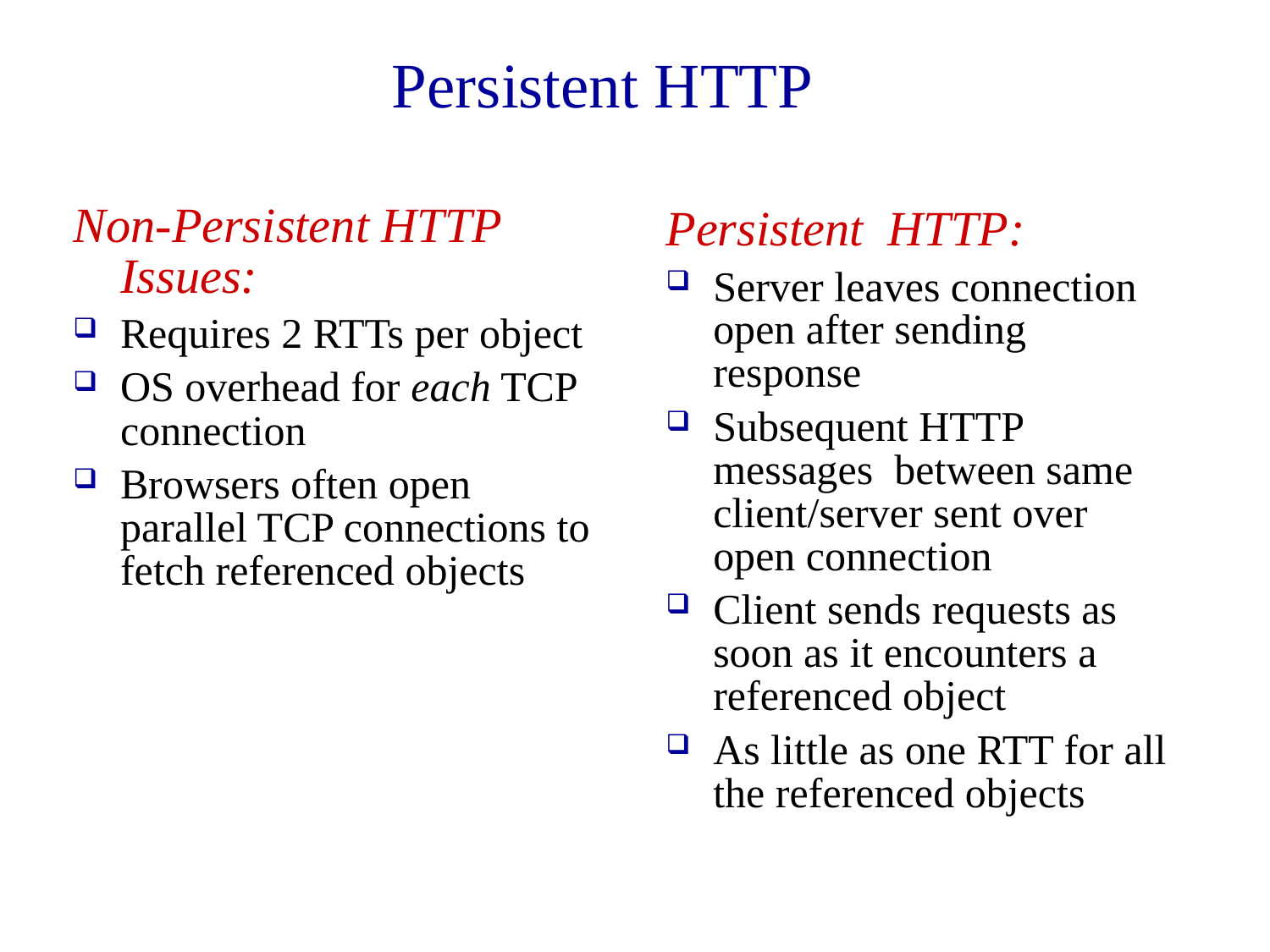

Persistent HTTP
Non-Persistent HTTP Issues:
Requires 2 RTTs per object
OS overhead for each TCP connection
Browsers often open parallel TCP connections to fetch referenced objects
Persistent  HTTP:
Server leaves connection open after sending response
Subsequent HTTP messages  between same client/server sent over open connection
Client sends requests as soon as it encounters a referenced object
As little as one RTT for all the referenced objects